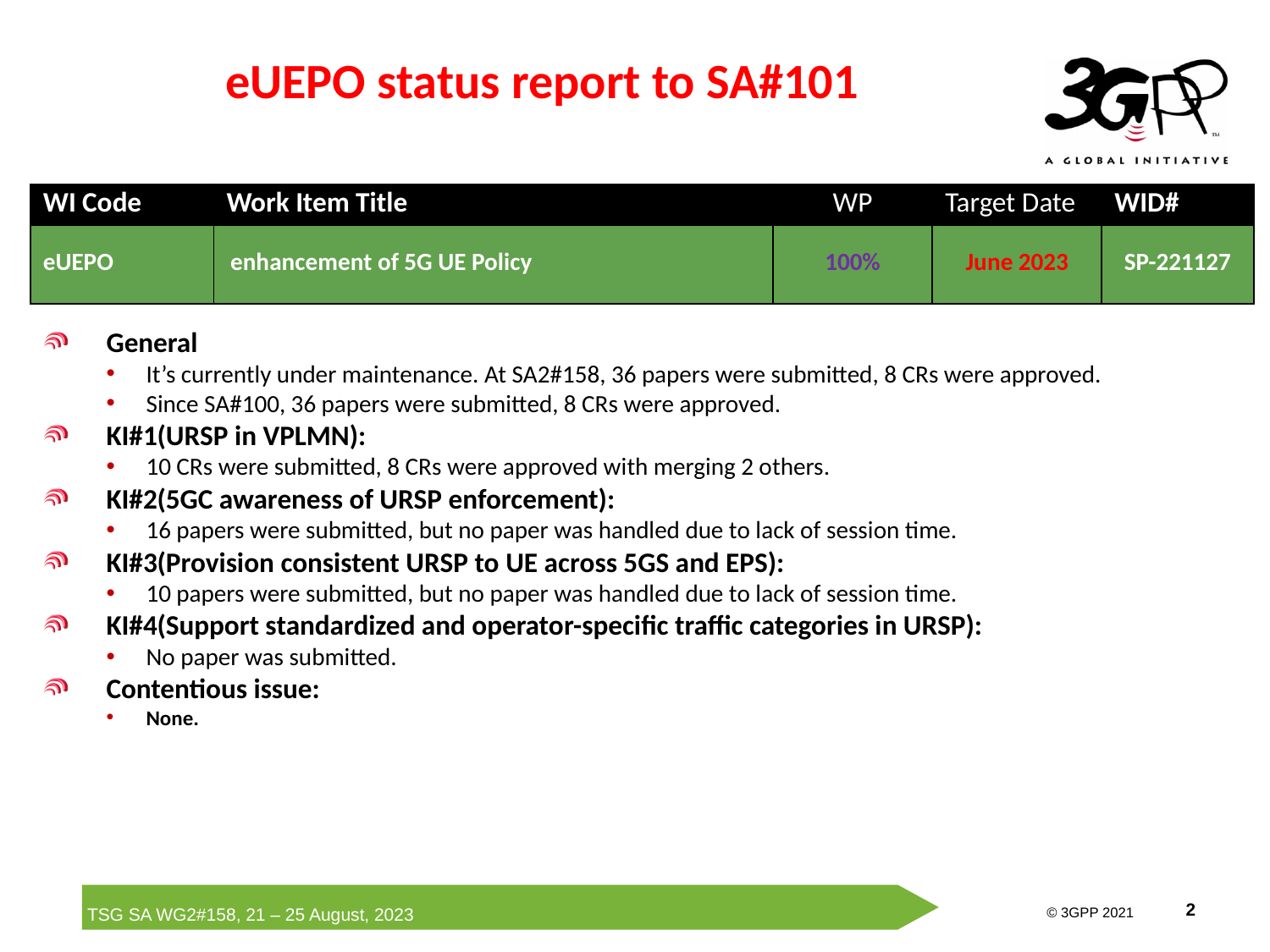

# eUEPO status report to SA#101
| WI Code | Work Item Title | WP | Target Date | WID# |
| --- | --- | --- | --- | --- |
| eUEPO | enhancement of 5G UE Policy | 100% | June 2023 | SP-221127 |
General
It’s currently under maintenance. At SA2#158, 36 papers were submitted, 8 CRs were approved.
Since SA#100, 36 papers were submitted, 8 CRs were approved.
KI#1(URSP in VPLMN):
10 CRs were submitted, 8 CRs were approved with merging 2 others.
KI#2(5GC awareness of URSP enforcement):
16 papers were submitted, but no paper was handled due to lack of session time.
KI#3(Provision consistent URSP to UE across 5GS and EPS):
10 papers were submitted, but no paper was handled due to lack of session time.
KI#4(Support standardized and operator-specific traffic categories in URSP):
No paper was submitted.
Contentious issue:
None.